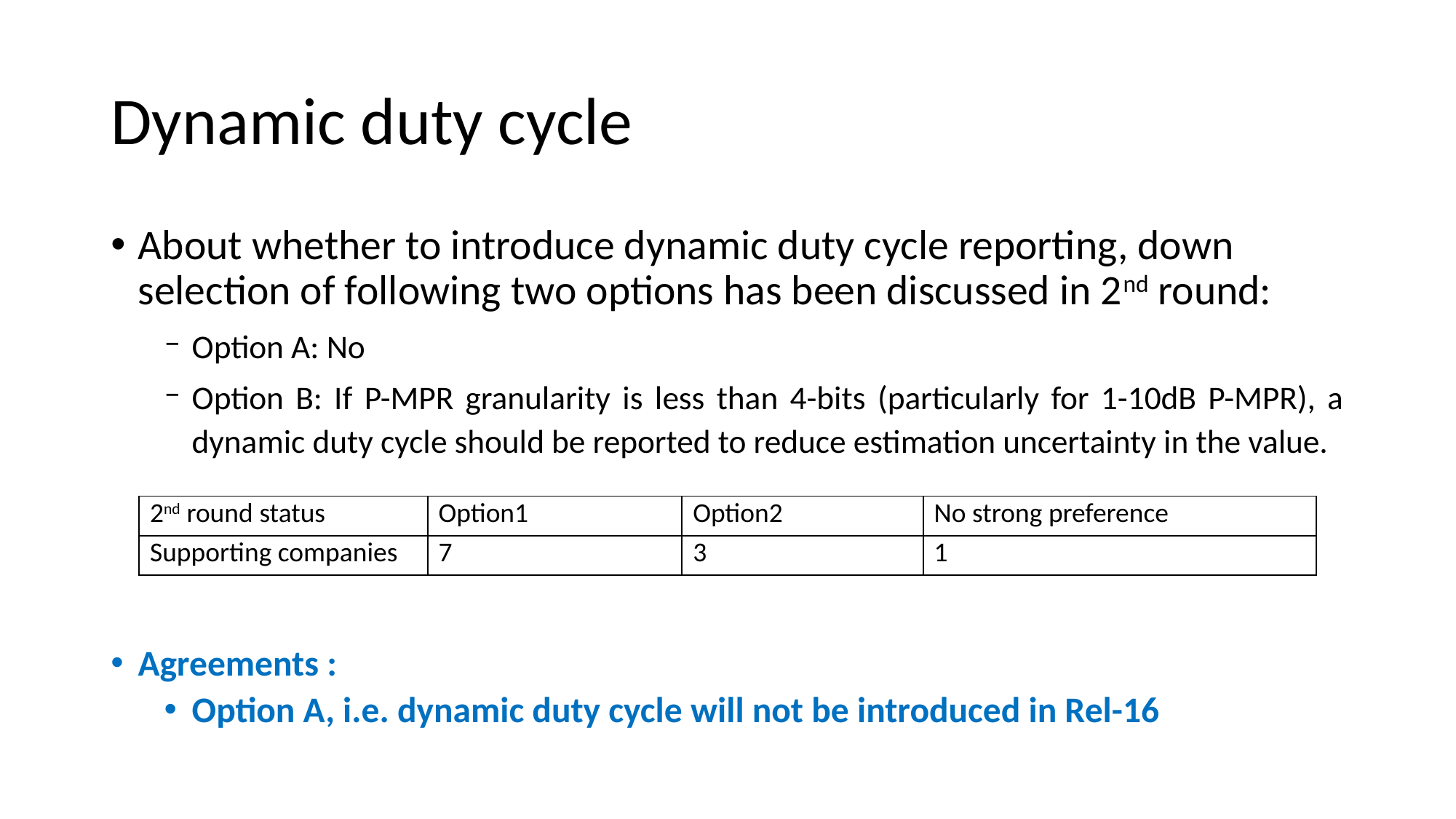

# Dynamic duty cycle
About whether to introduce dynamic duty cycle reporting, down selection of following two options has been discussed in 2nd round:
Option A: No
Option B: If P-MPR granularity is less than 4-bits (particularly for 1-10dB P-MPR), a dynamic duty cycle should be reported to reduce estimation uncertainty in the value.

Agreements :
Option A, i.e. dynamic duty cycle will not be introduced in Rel-16
| 2nd round status | Option1 | Option2 | No strong preference |
| --- | --- | --- | --- |
| Supporting companies | 7 | 3 | 1 |